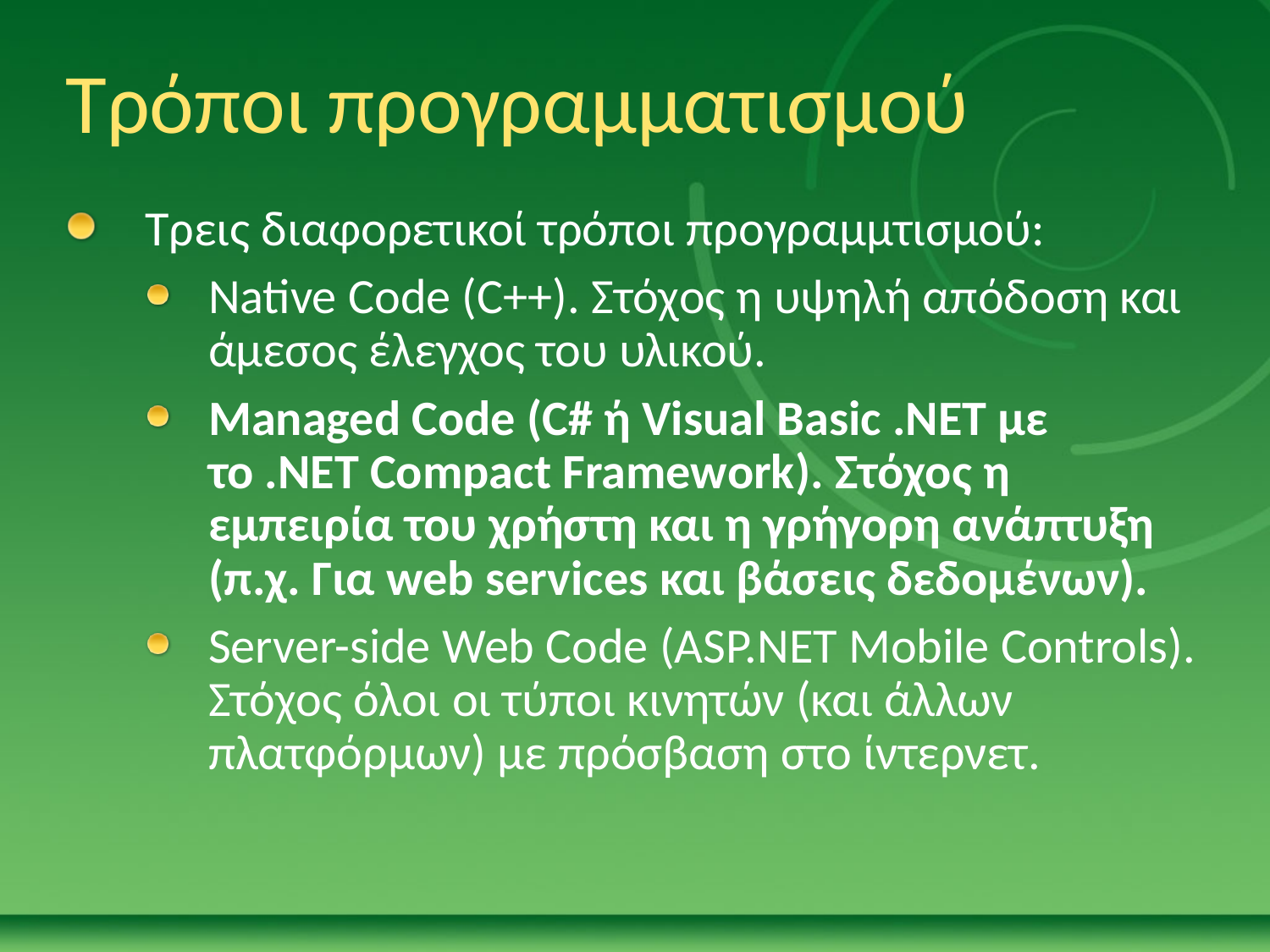

# Τρόποι προγραμματισμού
Τρεις διαφορετικοί τρόποι προγραμμτισμού:
Native Code (C++). Στόχος η υψηλή απόδοση και άμεσος έλεγχος του υλικού.
Managed Code (C# ή Visual Basic .NET με το .NET Compact Framework). Στόχος η εμπειρία του χρήστη και η γρήγορη ανάπτυξη (π.χ. Για web services και βάσεις δεδομένων).
Server-side Web Code (ASP.NET Mobile Controls). Στόχος όλοι οι τύποι κινητών (και άλλων πλατφόρμων) με πρόσβαση στο ίντερνετ.